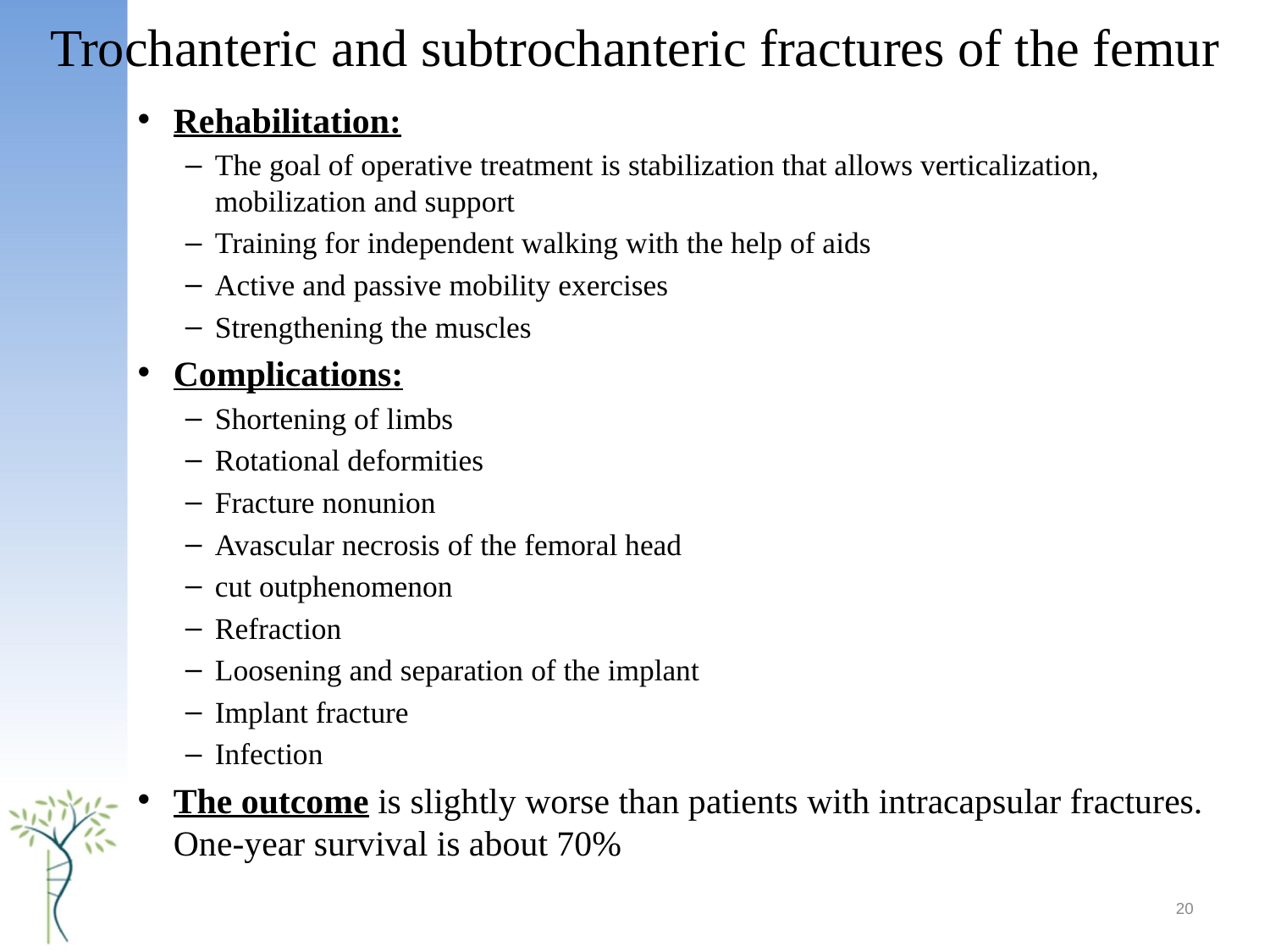

# Trochanteric and subtrochanteric fractures of the femur
Rehabilitation:
The goal of operative treatment is stabilization that allows verticalization, mobilization and support
Training for independent walking with the help of aids
Active and passive mobility exercises
Strengthening the muscles
Complications:
Shortening of limbs
Rotational deformities
Fracture nonunion
Avascular necrosis of the femoral head
cut outphenomenon
Refraction
Loosening and separation of the implant
Implant fracture
Infection
The outcome is slightly worse than patients with intracapsular fractures. One-year survival is about 70%
20